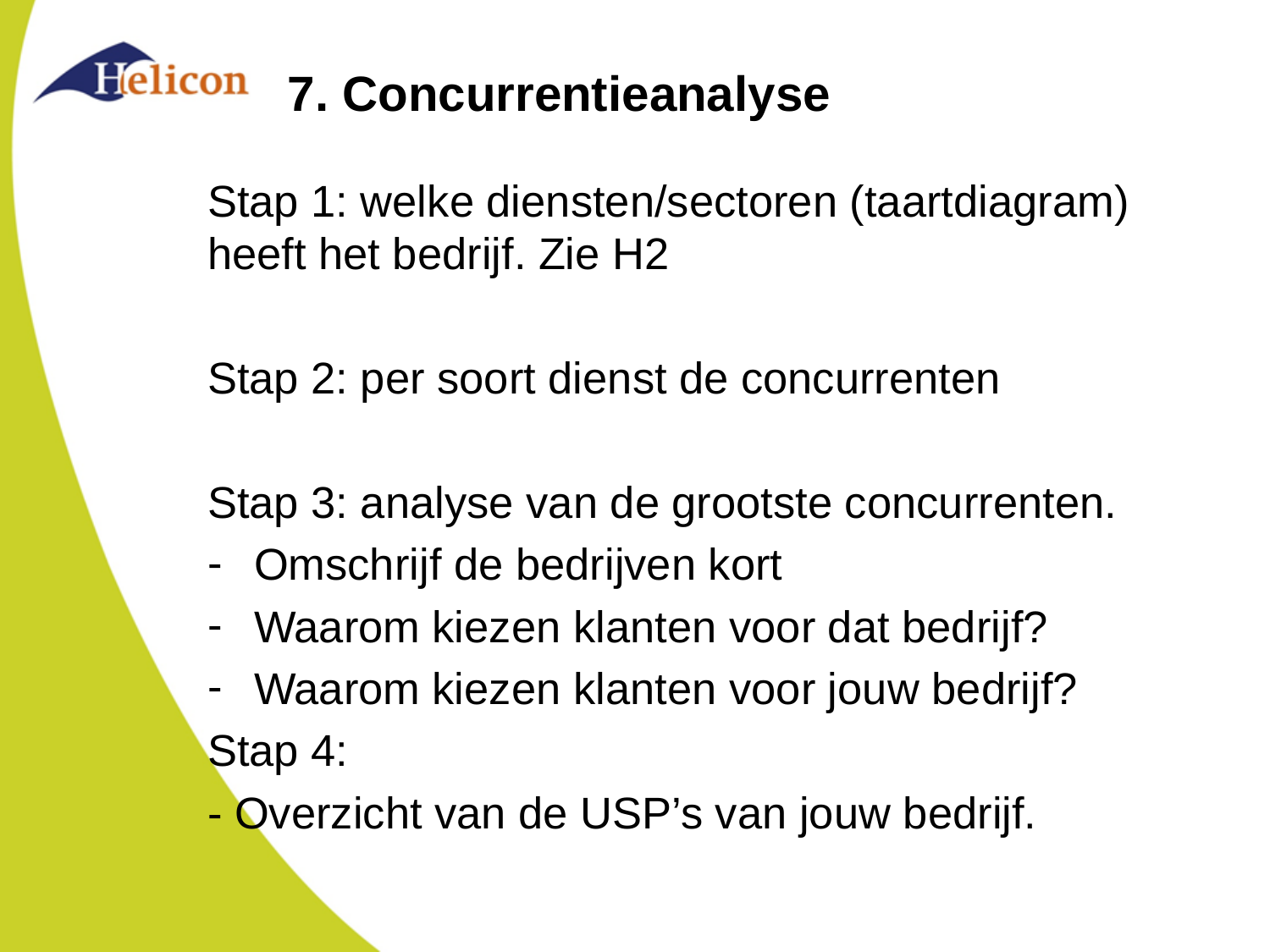

# 7. Concurrentieanalyse
Stap 1: welke diensten/sectoren (taartdiagram) heeft het bedrijf. Zie H2

Stap 2: per soort dienst de concurrenten

Stap 3: analyse van de grootste concurrenten.
Omschrijf de bedrijven kort
Waarom kiezen klanten voor dat bedrijf?
Waarom kiezen klanten voor jouw bedrijf?
Stap 4:
- Overzicht van de USP’s van jouw bedrijf.